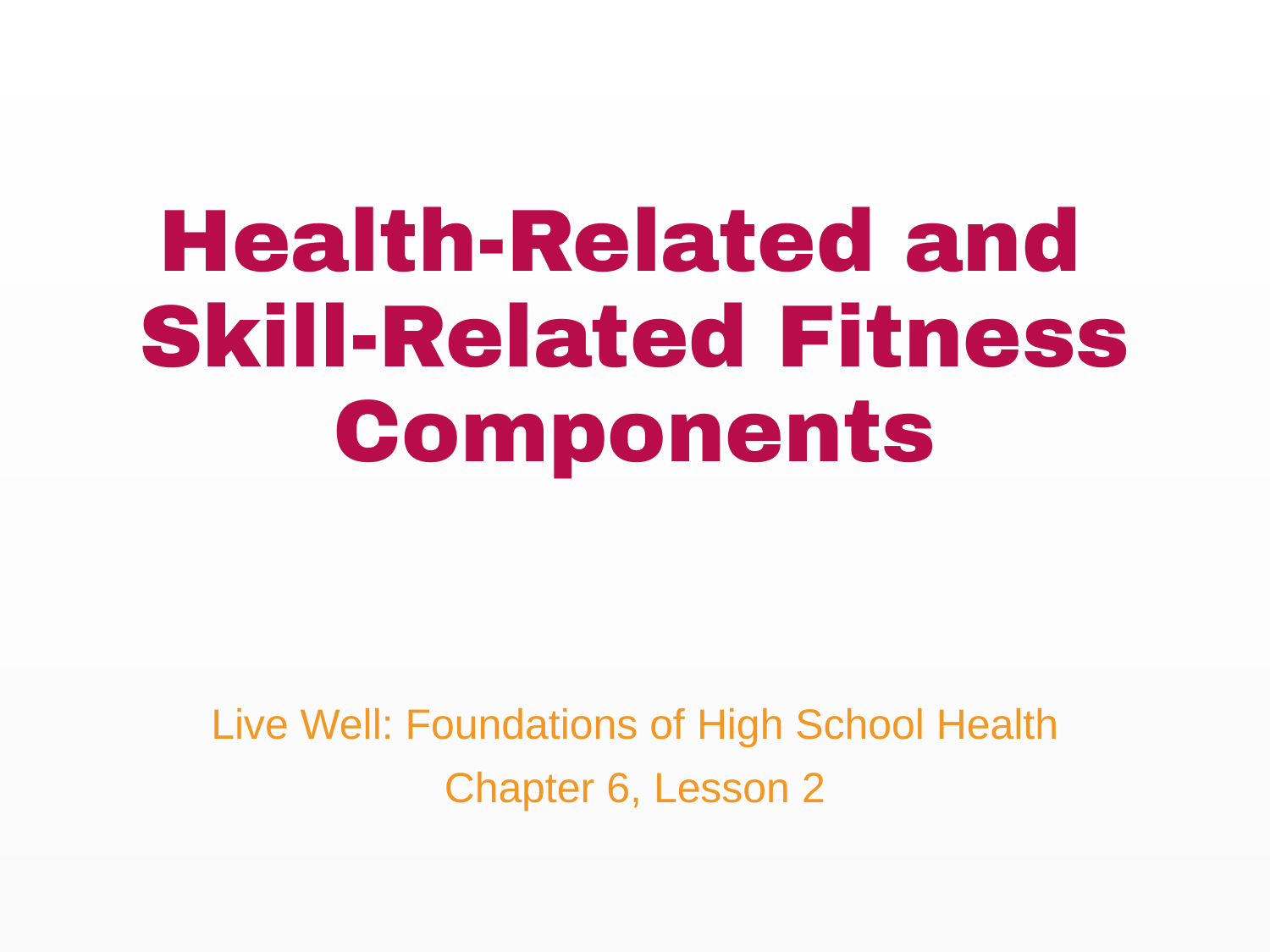

# Health-Related and Skill-Related Fitness Components
Live Well: Foundations of High School Health
Chapter 6, Lesson 2